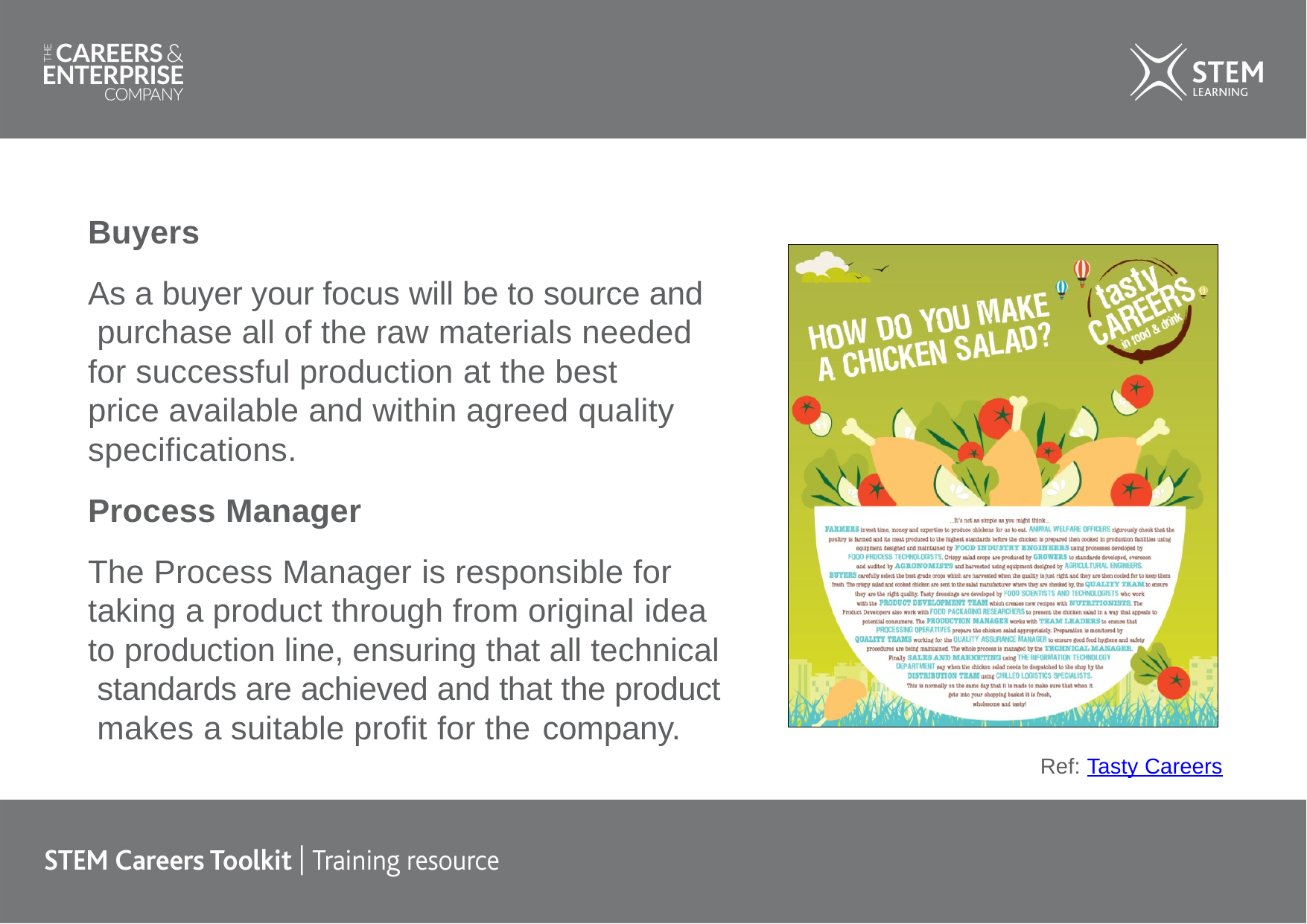

Buyers
As a buyer your focus will be to source and  purchase all of the raw materials needed  for successful production at the best  price available and within agreed quality  specifications.
Process Manager
The Process Manager is responsible for  taking a product through from original idea  to production line, ensuring that all technical  standards are achieved and that the product  makes a suitable profit for the company.

Ref: Tasty Careers